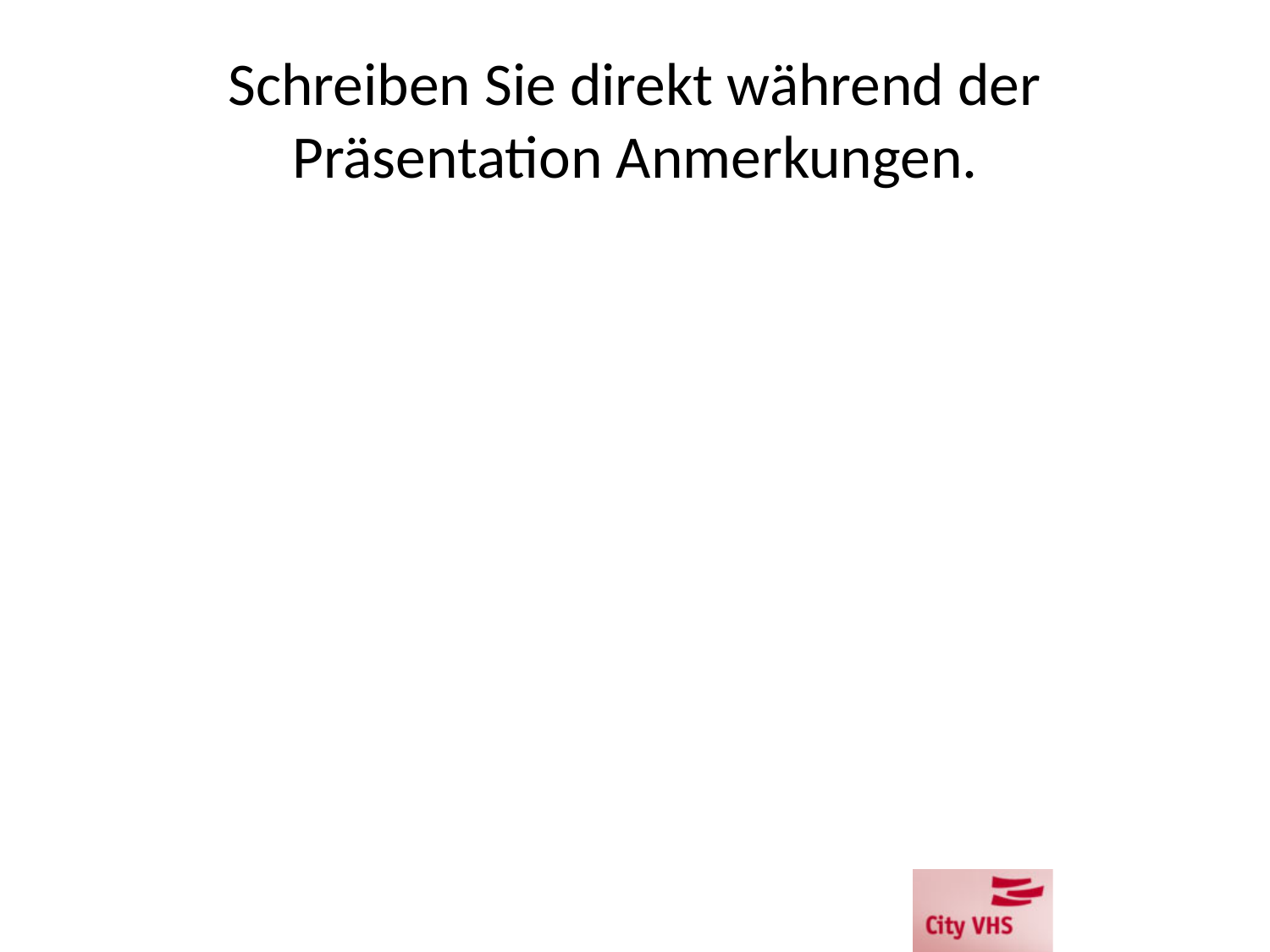

# Schreiben Sie direkt während der Präsentation Anmerkungen.